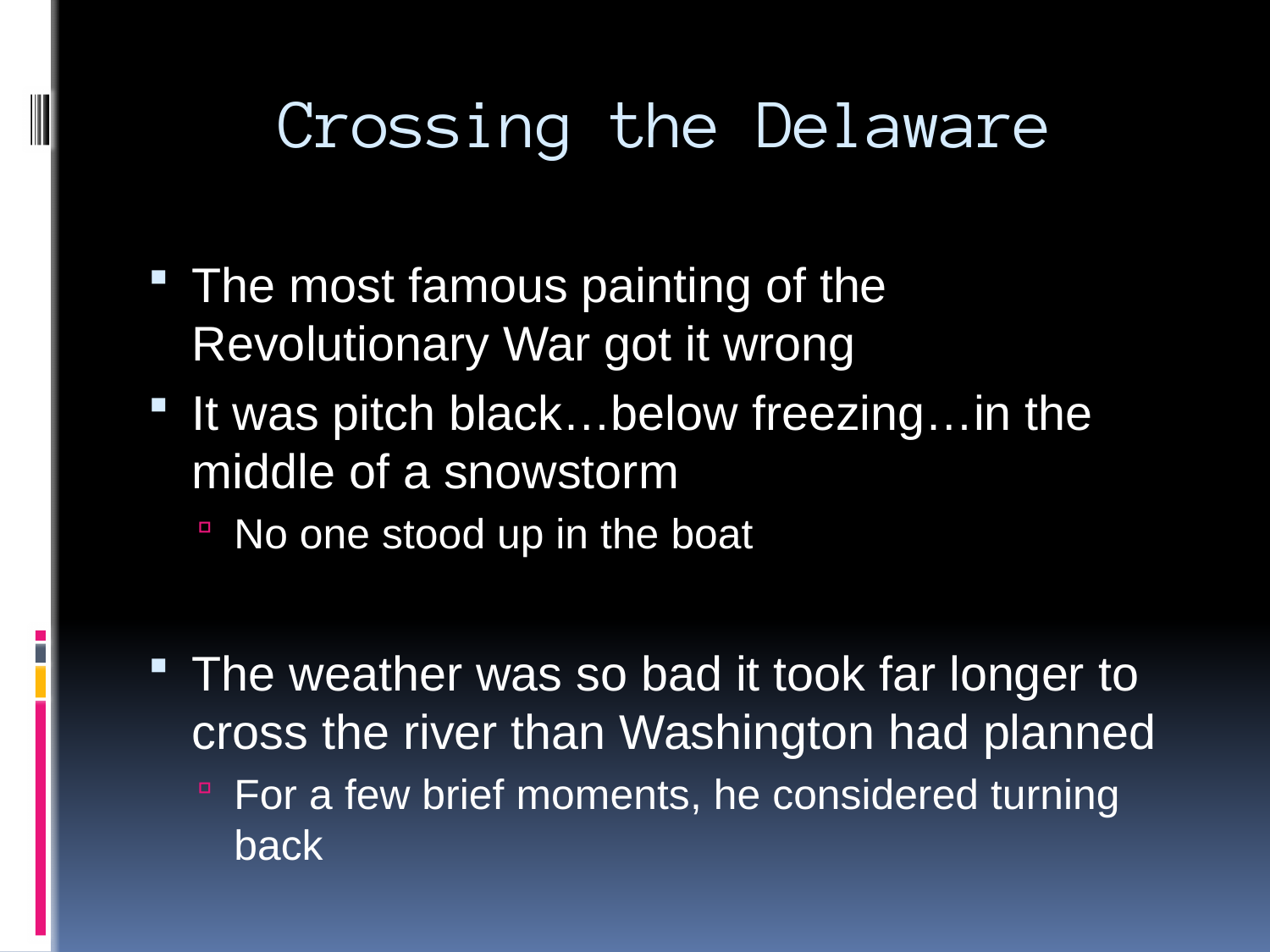

# Crossing the Delaware
The most famous painting of the Revolutionary War got it wrong
It was pitch black…below freezing…in the middle of a snowstorm
No one stood up in the boat

The weather was so bad it took far longer to cross the river than Washington had planned
For a few brief moments, he considered turning back